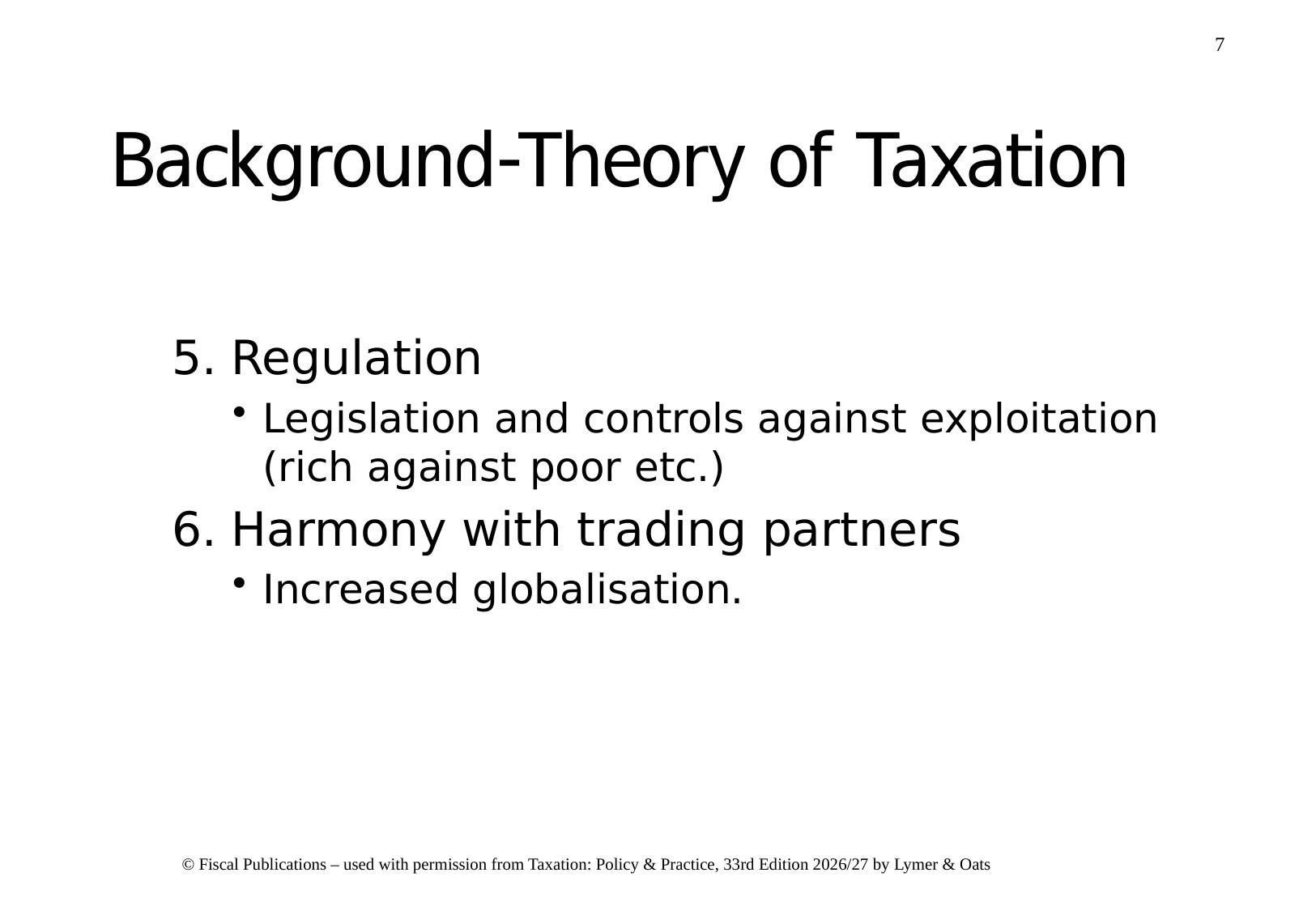

# Background-Theory of Taxation

5. Regulation
Legislation and controls against exploitation (rich against poor etc.)
6. Harmony with trading partners
Increased globalisation.